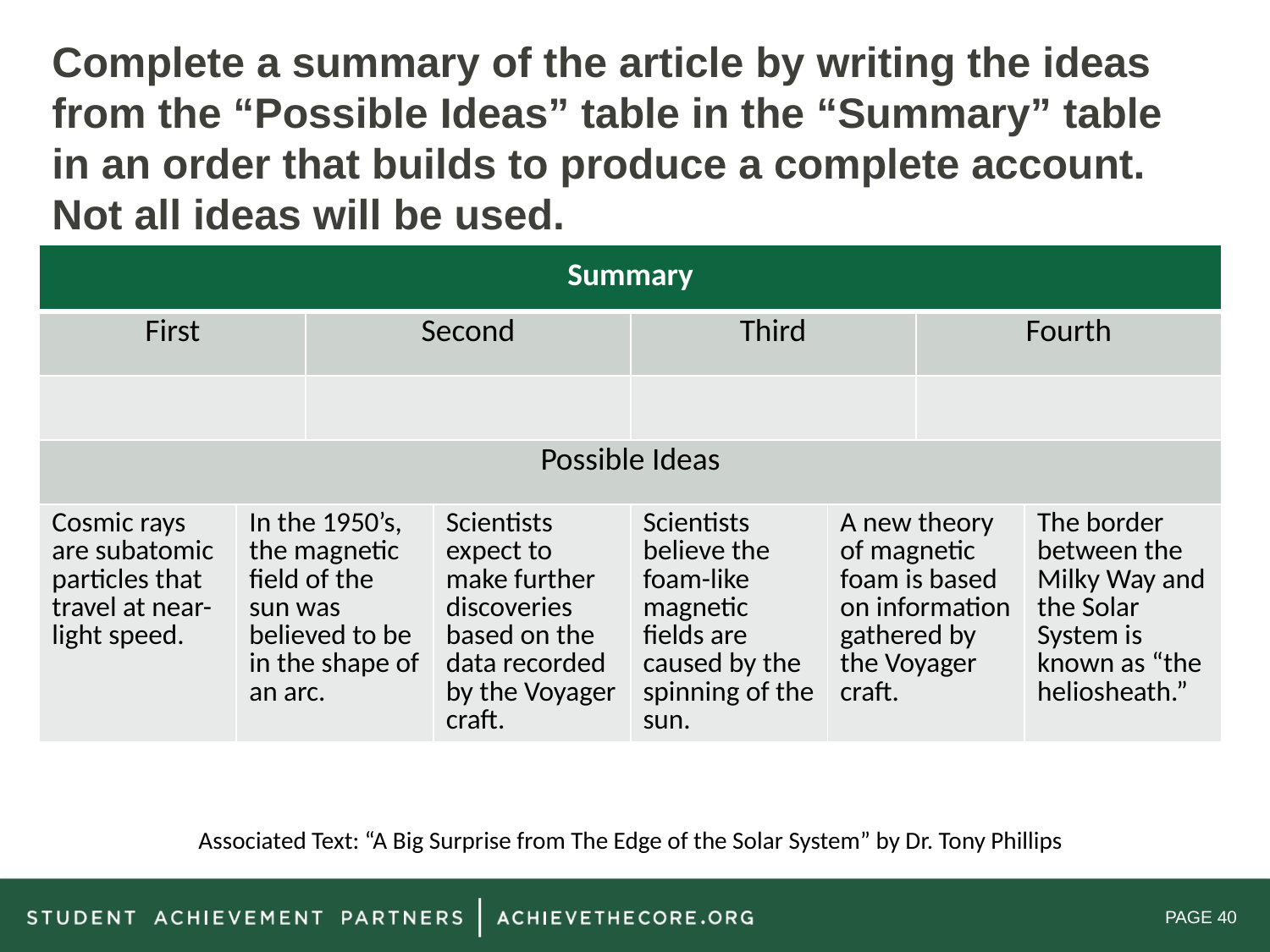

Complete a summary of the article by writing the ideas from the “Possible Ideas” table in the “Summary” table in an order that builds to produce a complete account. Not all ideas will be used.

| Summary |  |  |  |  |  |  |  |
| --- | --- | --- | --- | --- | --- | --- | --- |
| First |  | Second |  | Third |  | Fourth |  |
|  |  |  |  |  |  |  |  |
| Possible Ideas |  |  |  |  |  |  |  |
| Cosmic rays are subatomic particles that travel at near-light speed. | In the 1950’s, the magnetic field of the sun was believed to be in the shape of an arc. |  | Scientists expect to make further discoveries based on the data recorded by the Voyager craft. | Scientists believe the foam-like magnetic fields are caused by the spinning of the sun. | A new theory of magnetic foam is based on information gathered by the Voyager craft. |  | The border between the Milky Way and the Solar System is known as “the heliosheath.” |
Associated Text: “A Big Surprise from The Edge of the Solar System” by Dr. Tony Phillips